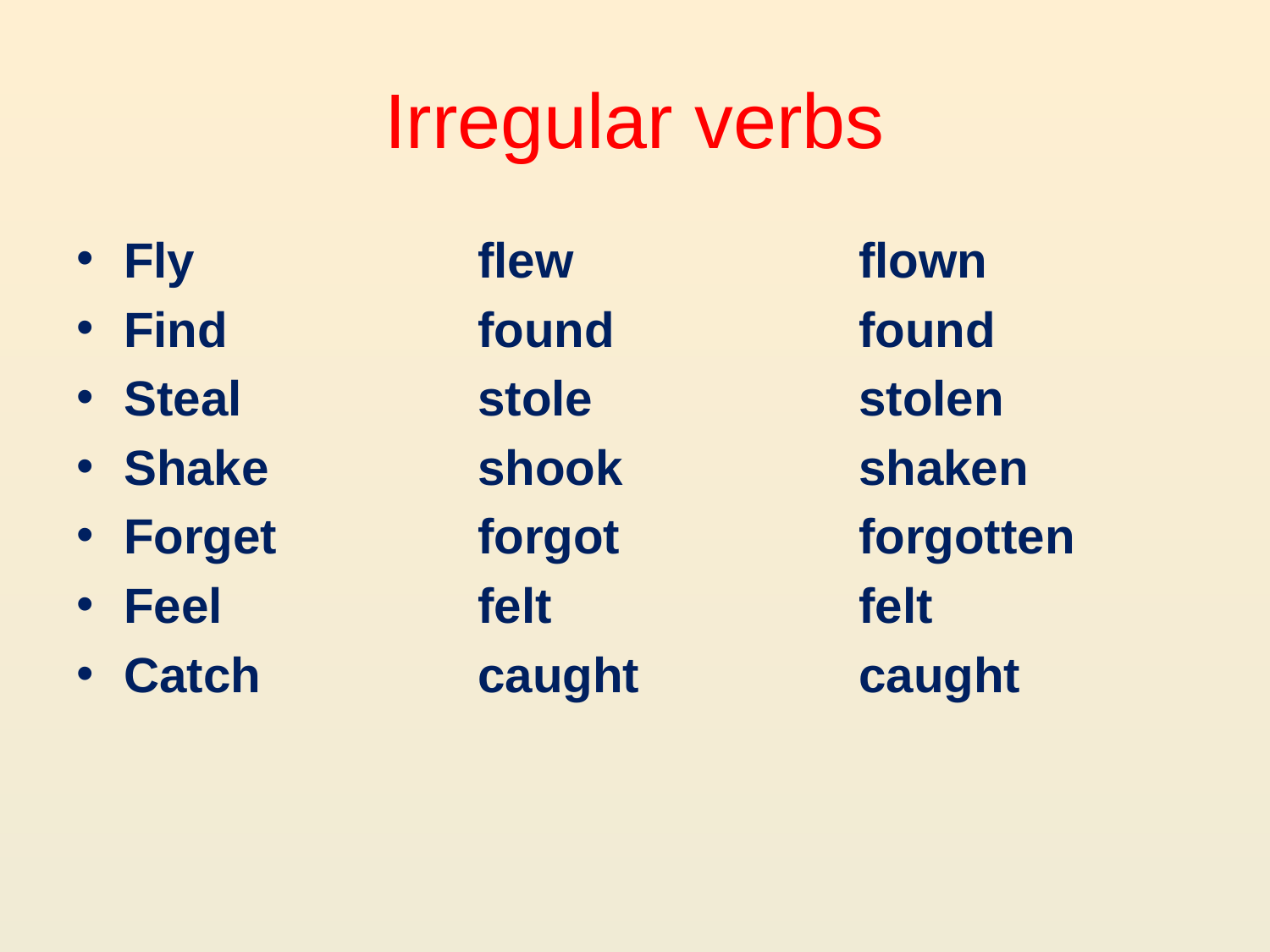

# Irregular verbs
Fly
Find
Steal
Shake
Forget
Feel
Catch

flew			flown
found		found
stole			stolen
shook		shaken
forgot		forgotten
felt			felt
caught		caught